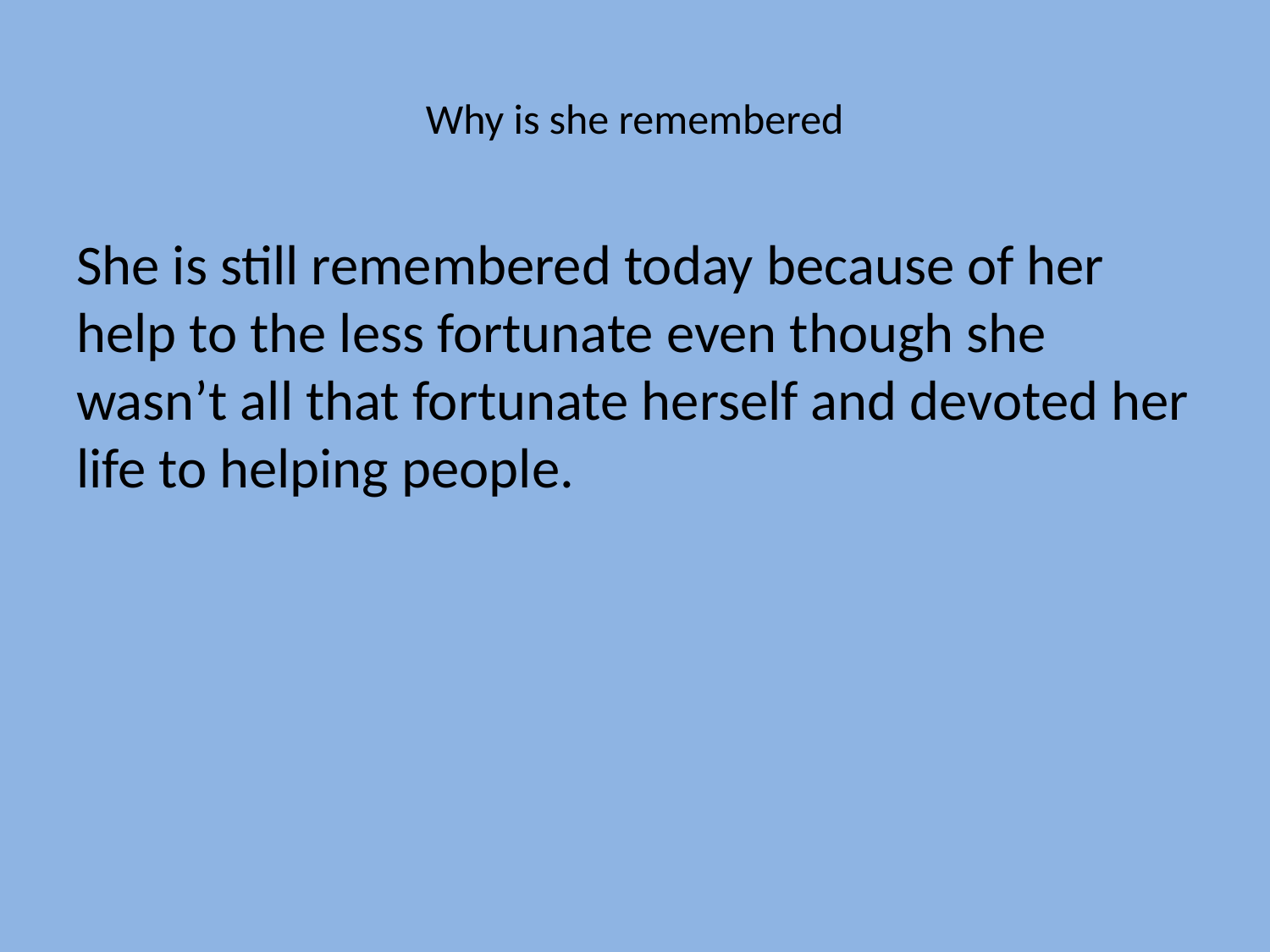

# Why is she remembered
She is still remembered today because of her help to the less fortunate even though she wasn’t all that fortunate herself and devoted her life to helping people.